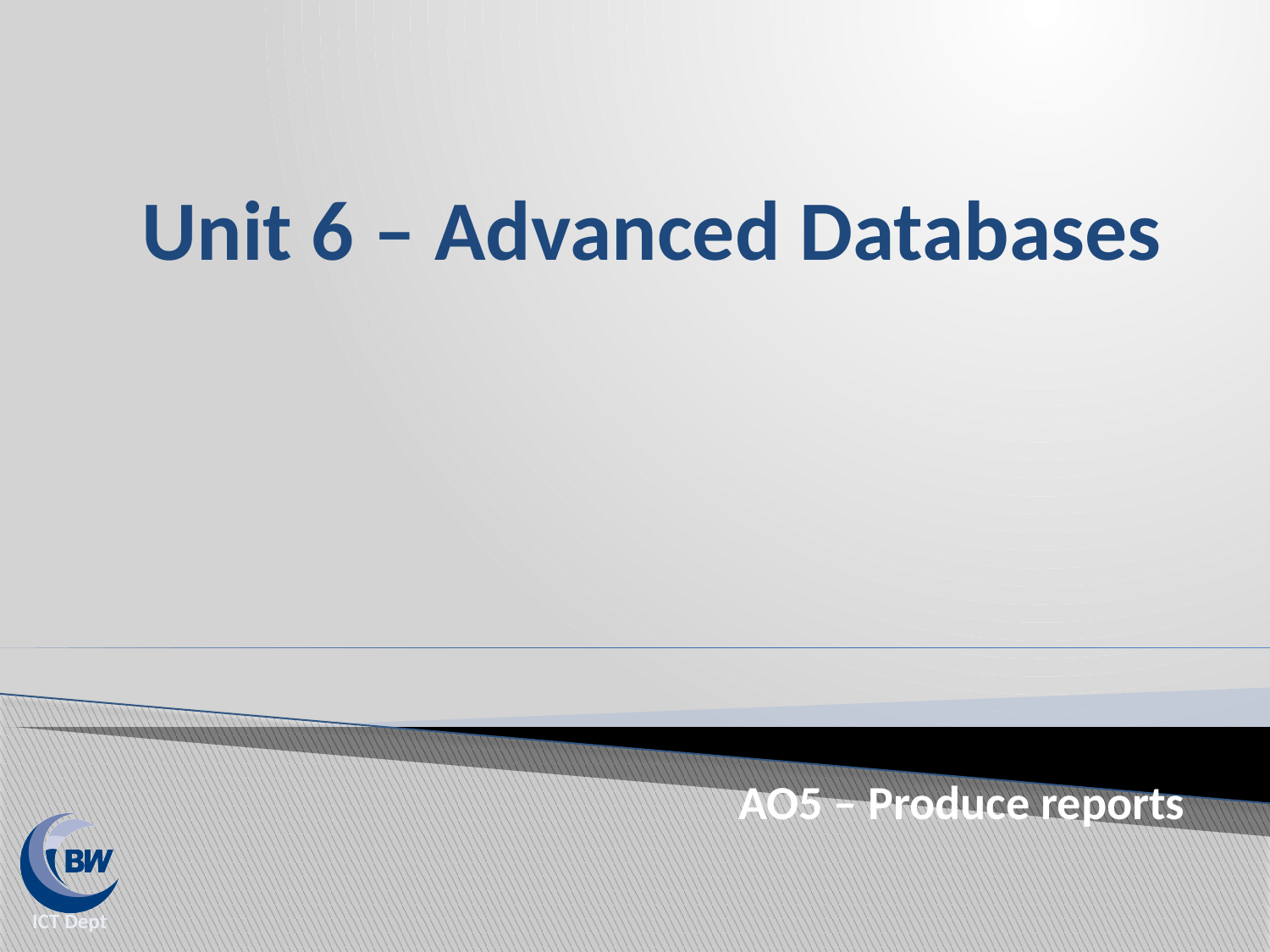

# Unit 6 – Advanced Databases
AO5 – Produce reports